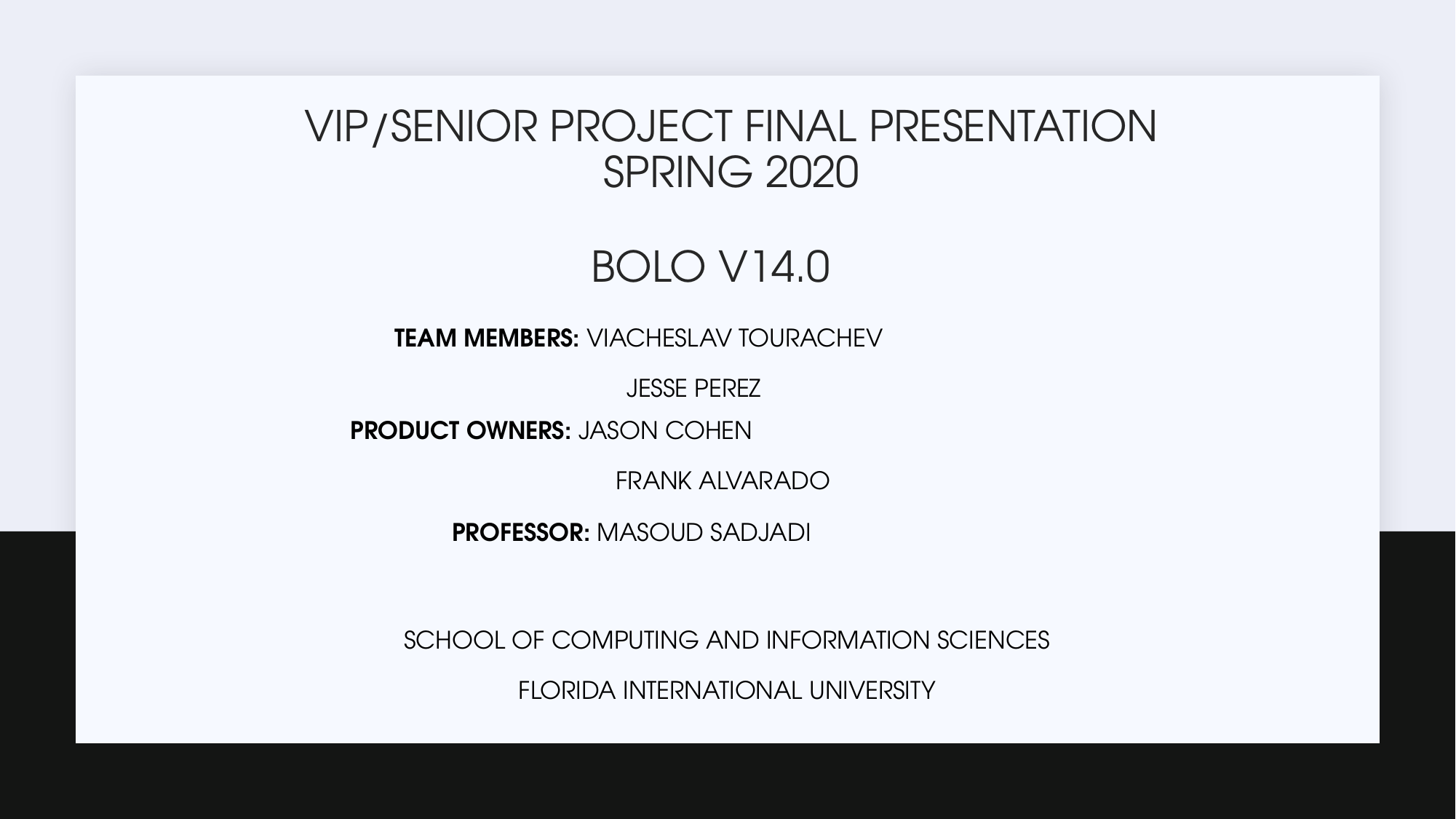

# VIP/SENIOR PROJECT FINAL PRESENTATION SPRING 2020
BOLO V14.0

TEAM MEMBERS: VIACHESLAV TOURACHEV
		  JESSE PEREZ
PRODUCT OWNERS: JASON COHEN
		       FRANK ALVARADO
PROFESSOR: MASOUD SADJADI
SCHOOL OF COMPUTING AND INFORMATION SCIENCES
FLORIDA INTERNATIONAL UNIVERSITY